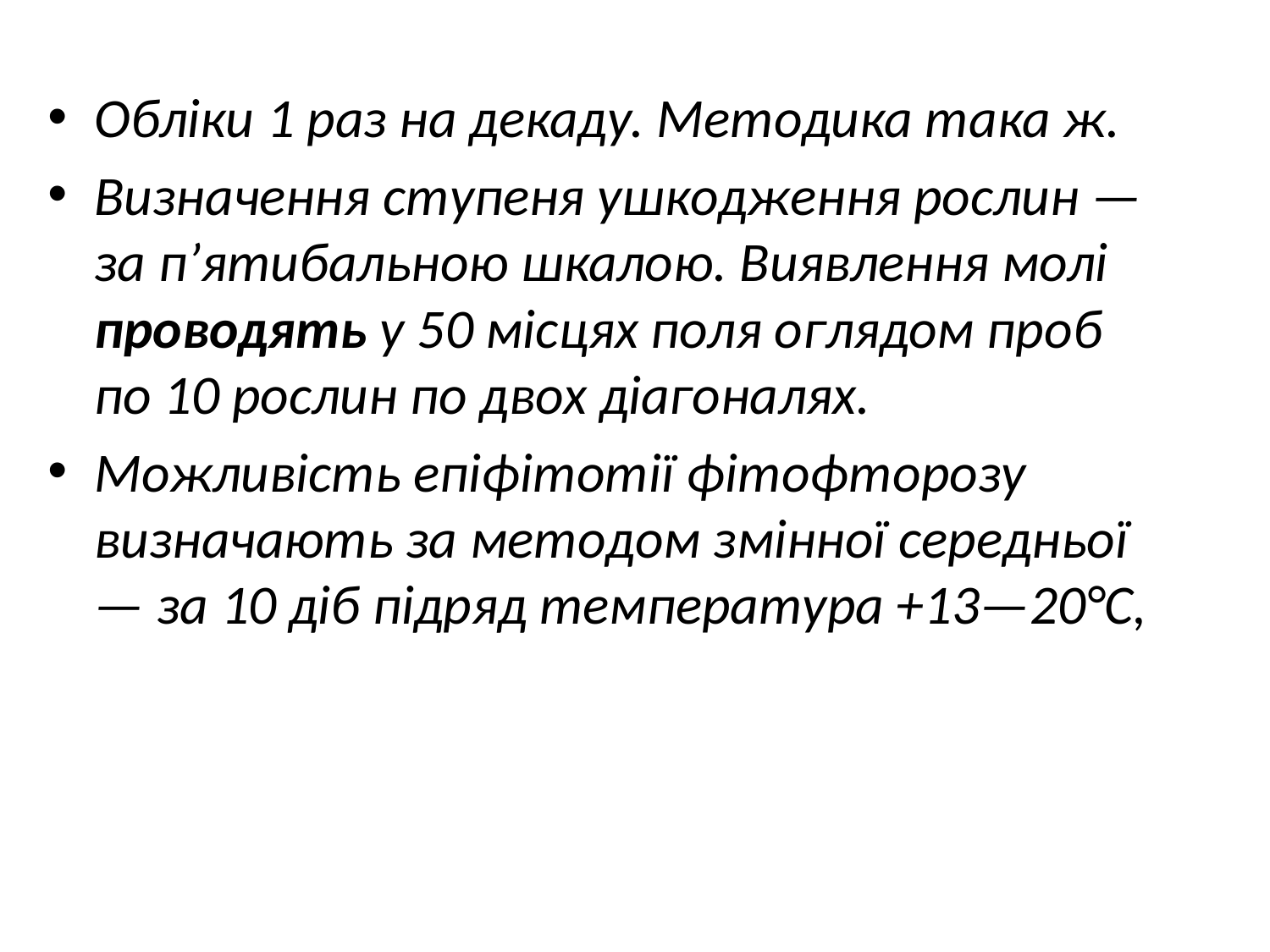

Обліки 1 раз на декаду. Методика така ж.
Визначення ступеня ушкодження рослин — за п’ятибальною шкалою. Виявлення молі проводять у 50 місцях поля оглядом проб по 10 рослин по двох діагоналях.
Можливість епіфітотії фітофторозу визначають за методом змінної середньої — за 10 діб підряд температура +13—20°С,